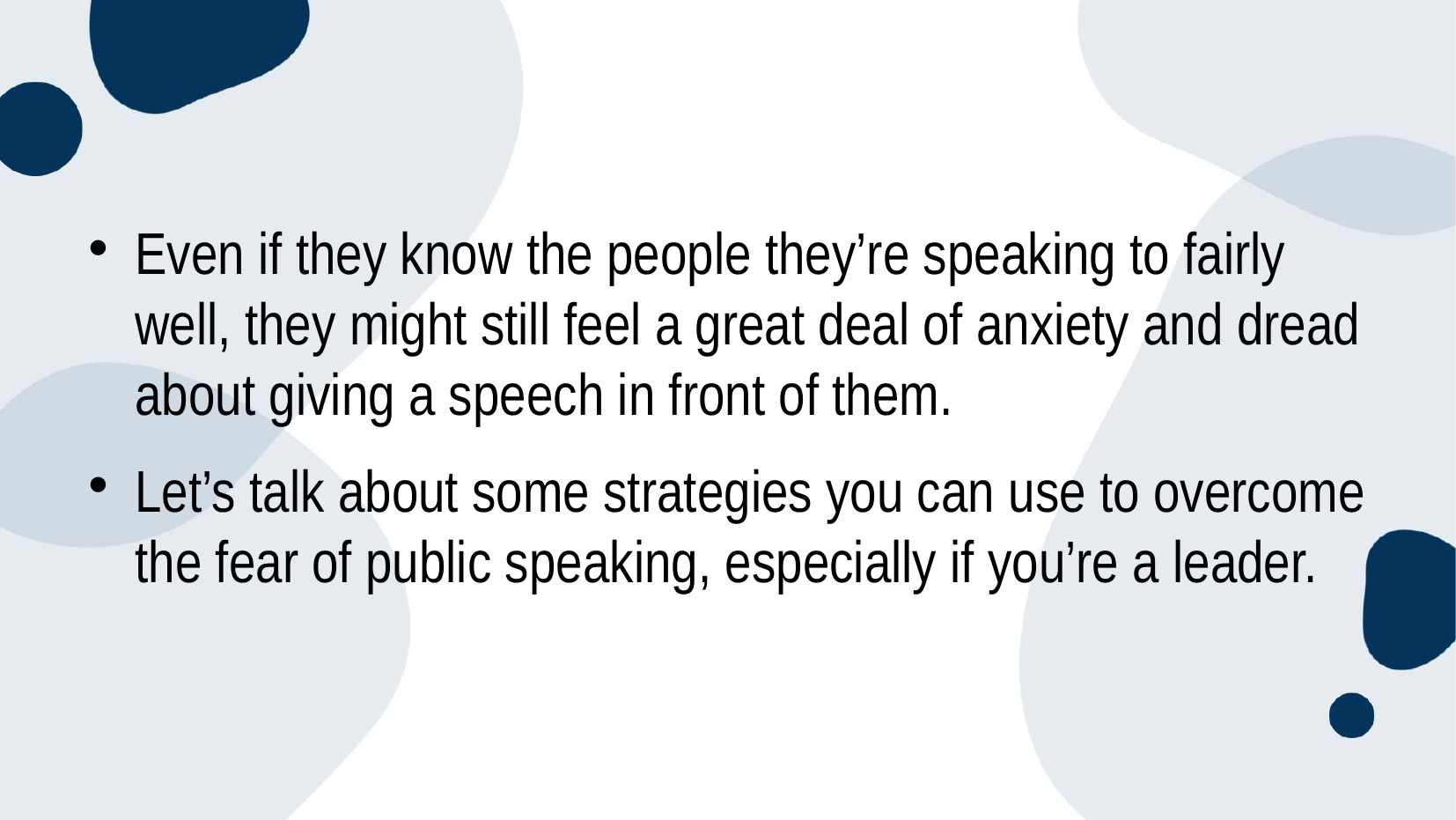

#
Even if they know the people they’re speaking to fairly well, they might still feel a great deal of anxiety and dread about giving a speech in front of them.
Let’s talk about some strategies you can use to overcome the fear of public speaking, especially if you’re a leader.